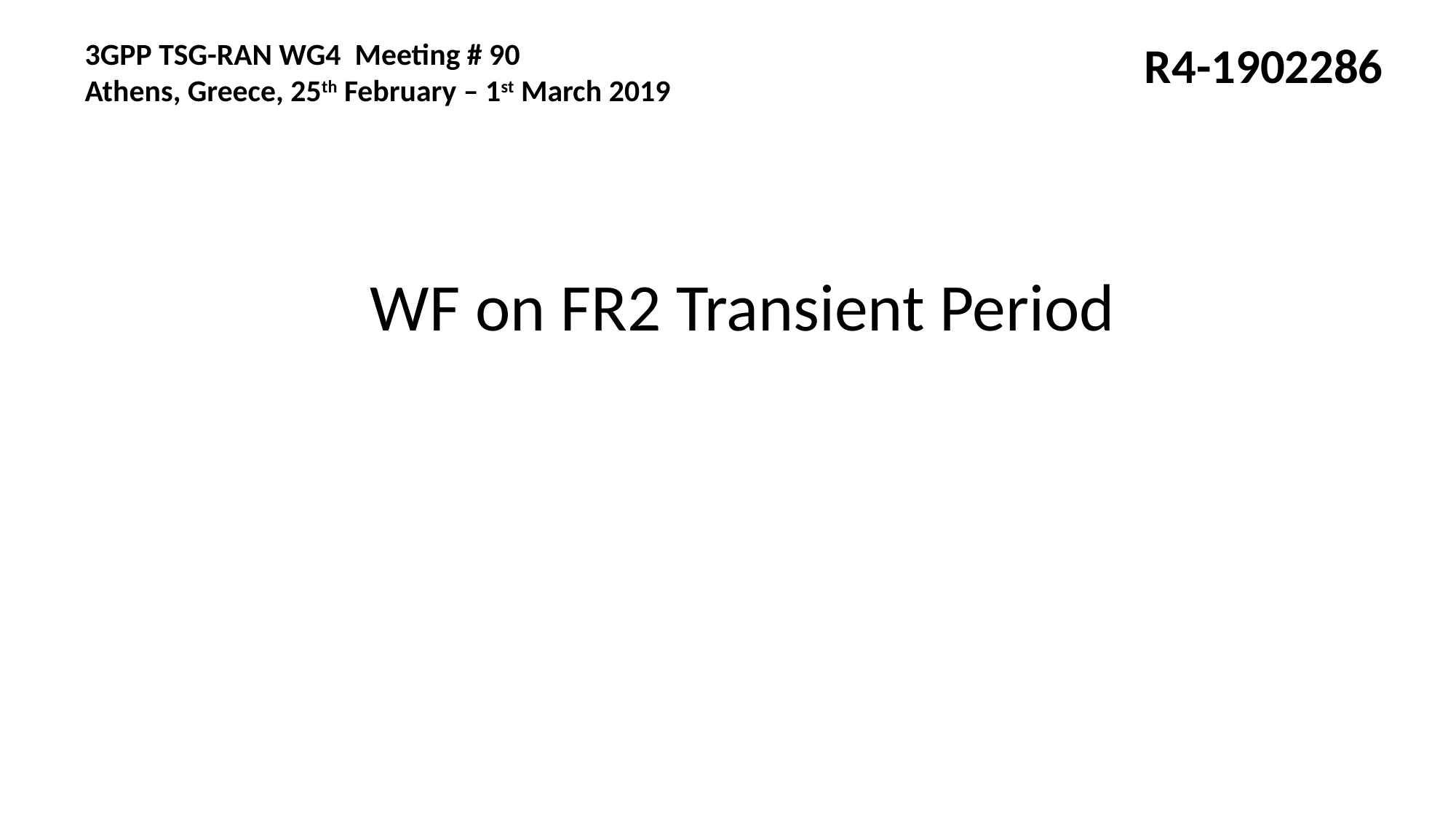

3GPP TSG-RAN WG4  Meeting # 90
Athens, Greece, 25th February – 1st March 2019
R4-1902286
# WF on FR2 Transient Period